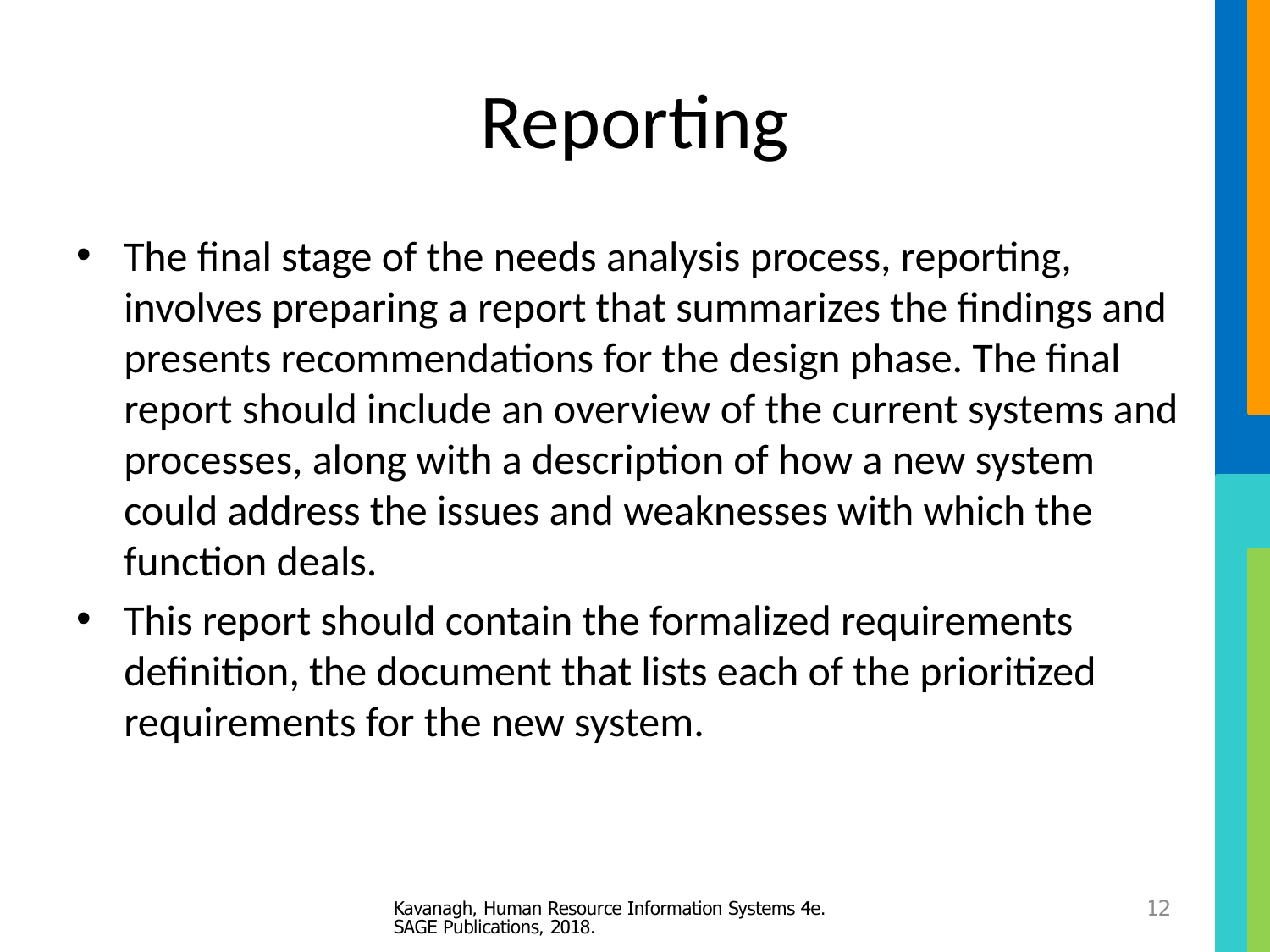

# Reporting
The final stage of the needs analysis process, reporting, involves preparing a report that summarizes the findings and presents recommendations for the design phase. The final report should include an overview of the current systems and processes, along with a description of how a new system could address the issues and weaknesses with which the function deals.
This report should contain the formalized requirements definition, the document that lists each of the prioritized requirements for the new system.
Kavanagh, Human Resource Information Systems 4e. SAGE Publications, 2018.
12